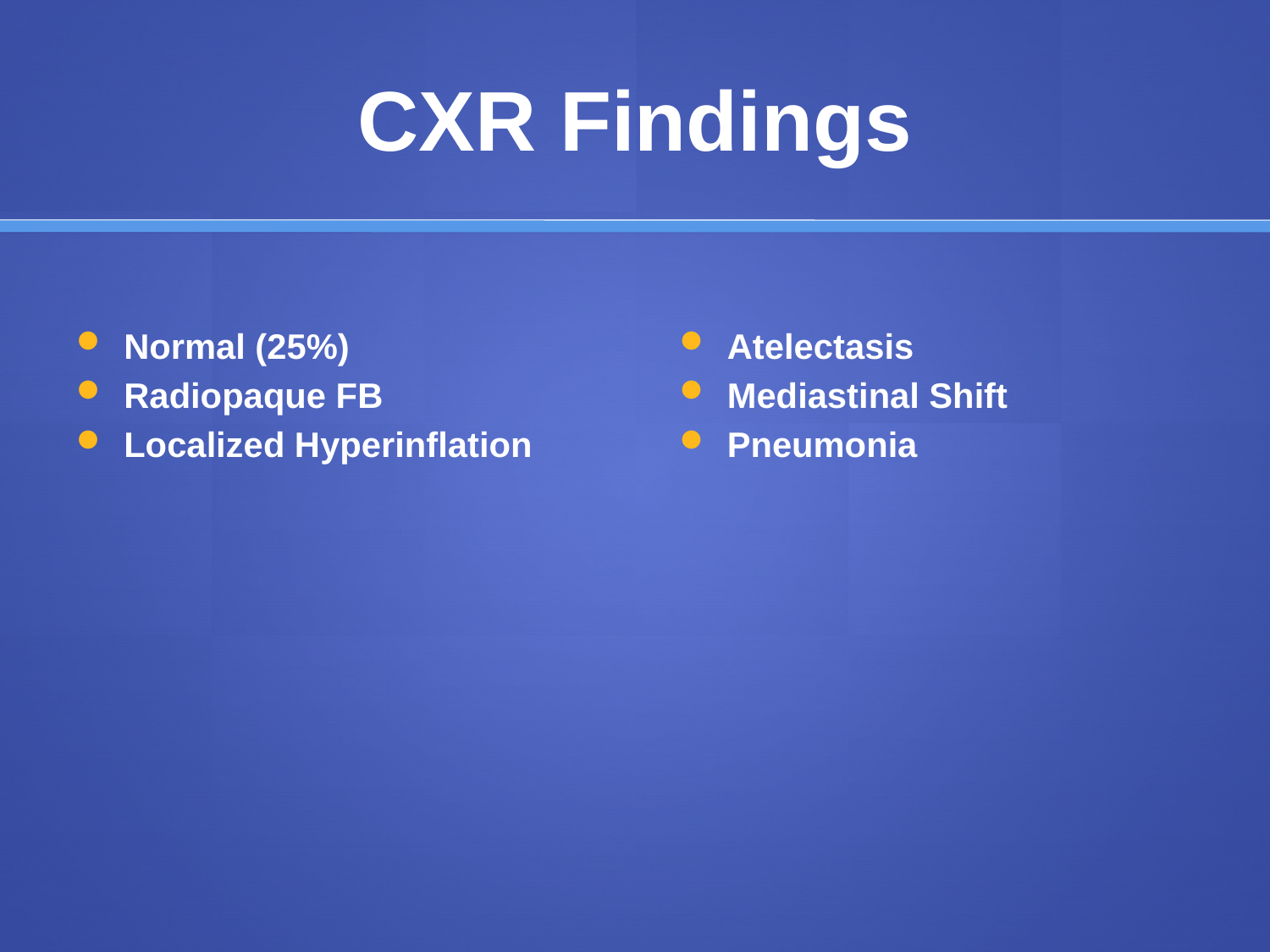

# CXR Findings
Normal (25%)
Radiopaque FB
Localized Hyperinflation

Atelectasis
Mediastinal Shift
Pneumonia